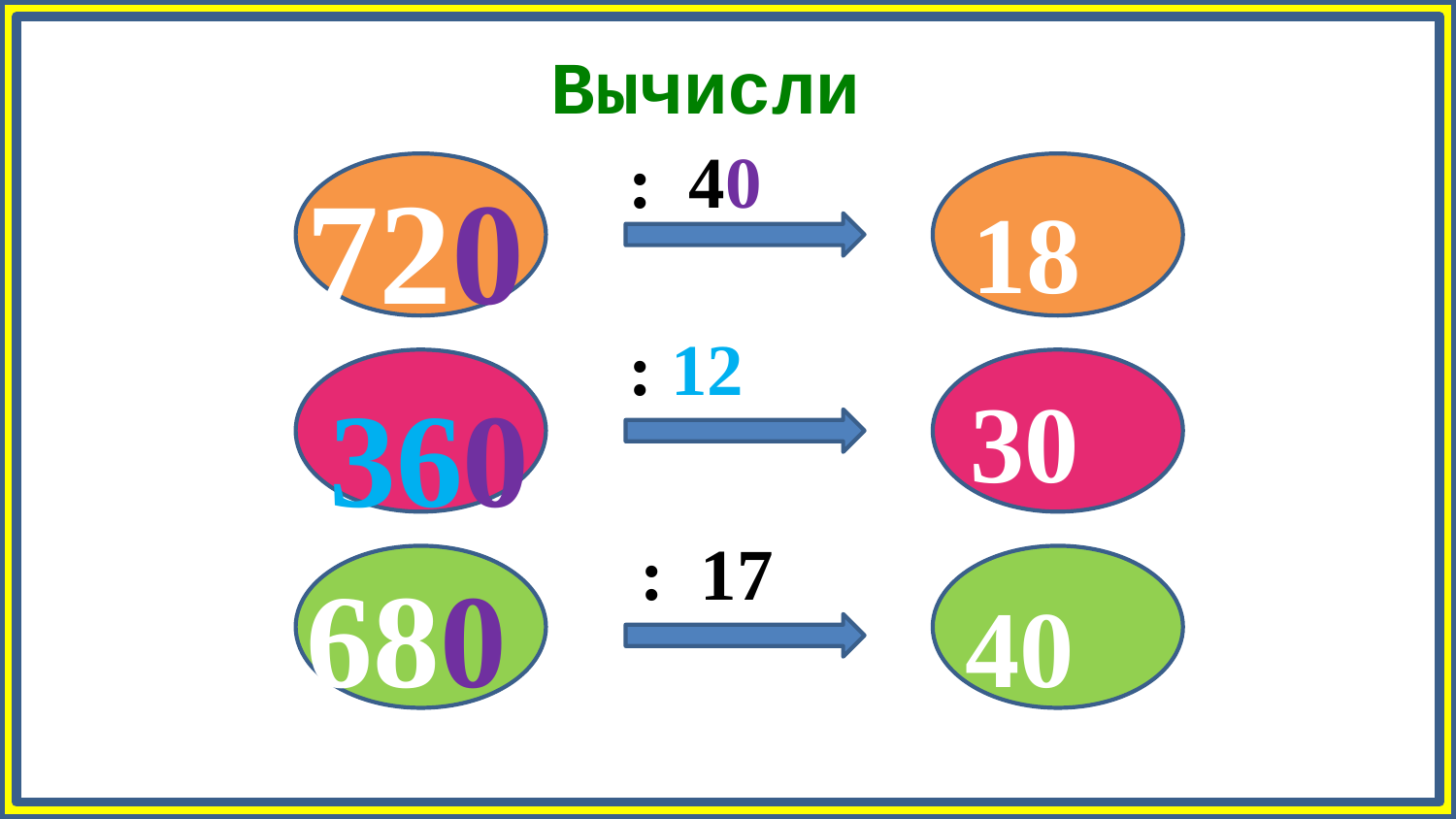

Вычисли
:  40
720

18

: 12

360
30

:  17

680
 40